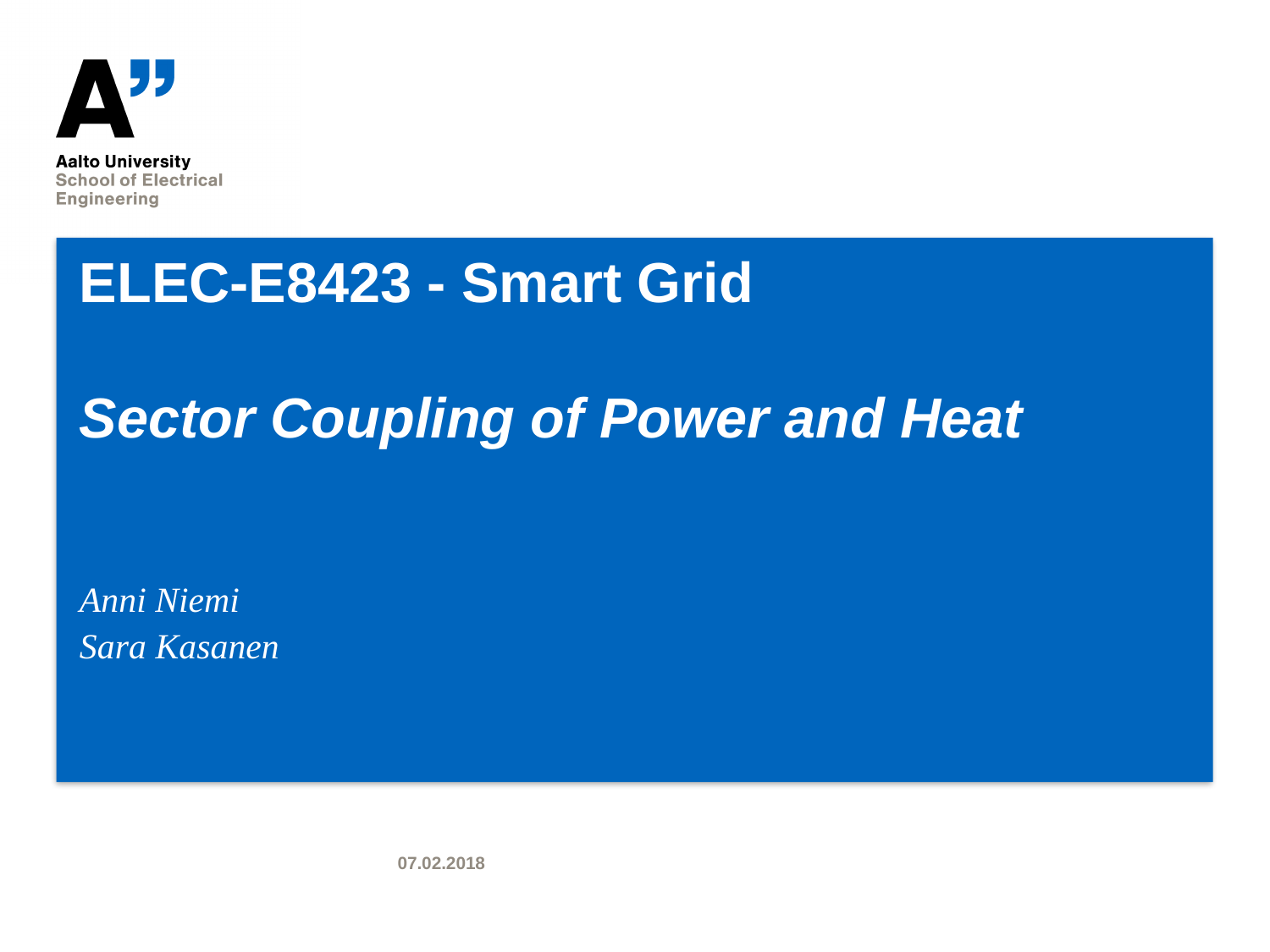

# ELEC-E8423 - Smart Grid Sector Coupling of Power and Heat
Anni Niemi
Sara Kasanen

07.02.2018